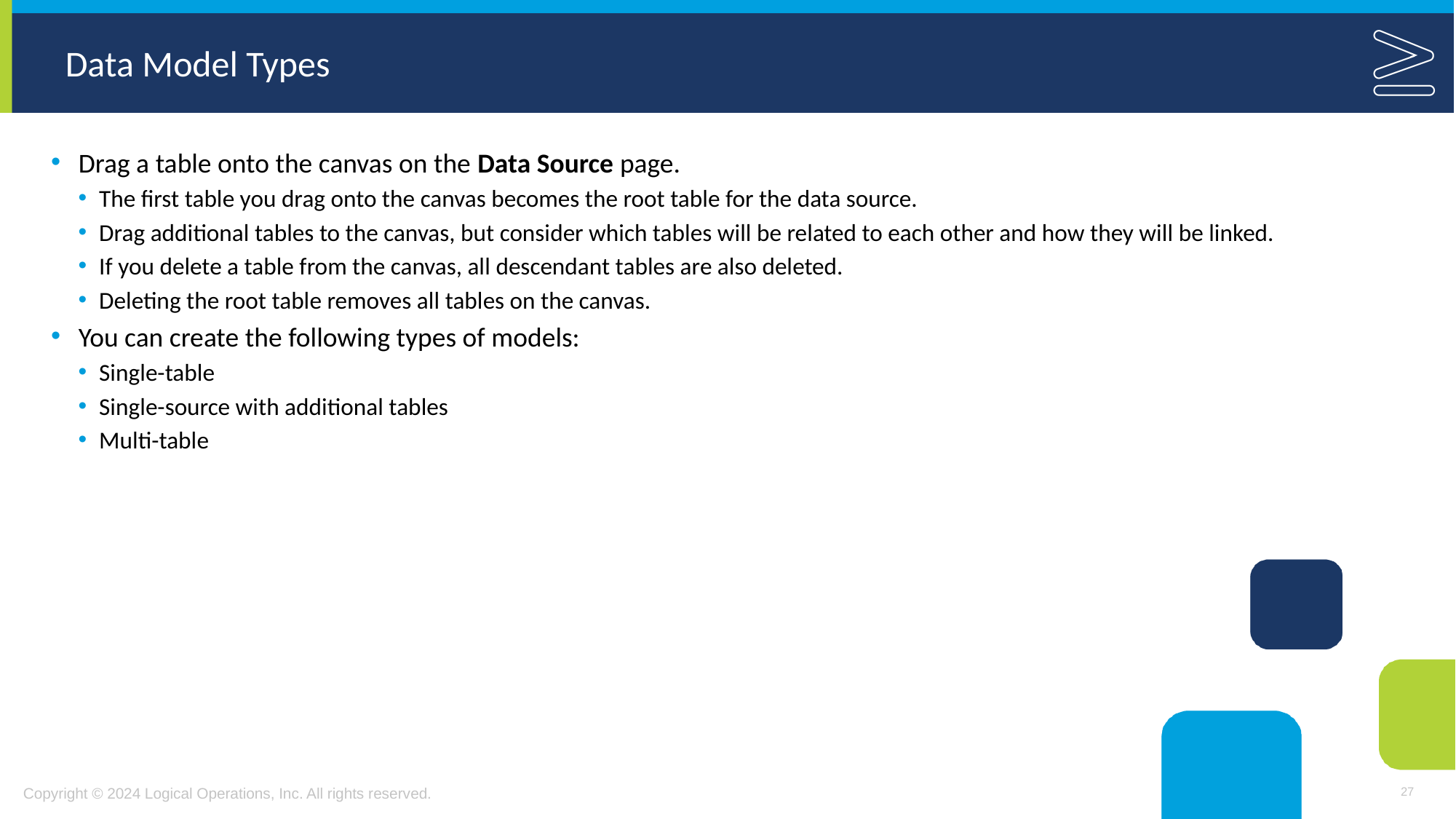

# Data Model Types
Drag a table onto the canvas on the Data Source page.
The first table you drag onto the canvas becomes the root table for the data source.
Drag additional tables to the canvas, but consider which tables will be related to each other and how they will be linked.
If you delete a table from the canvas, all descendant tables are also deleted.
Deleting the root table removes all tables on the canvas.
You can create the following types of models:
Single-table
Single-source with additional tables
Multi-table
27